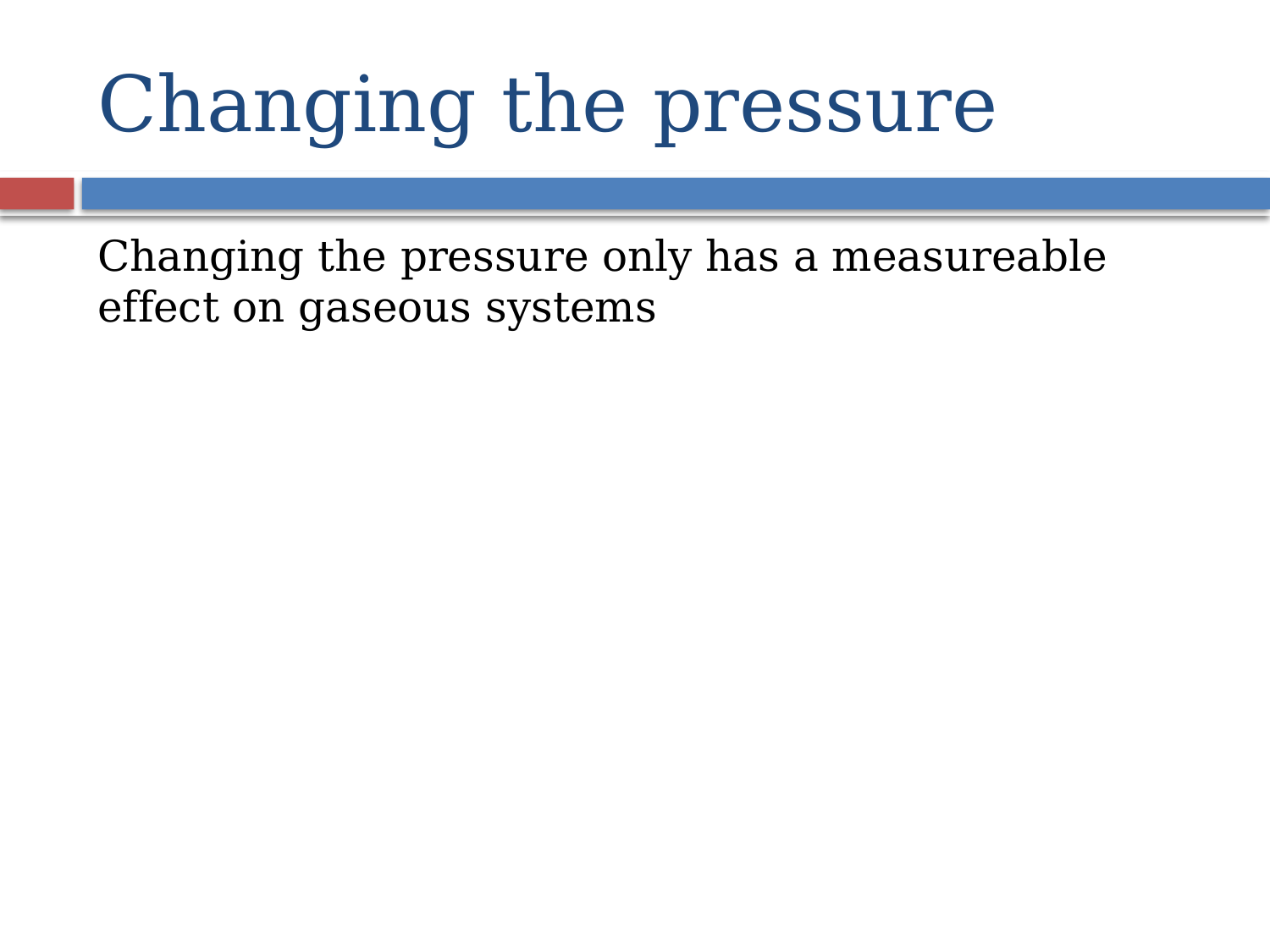

# Changing the pressure
Changing the pressure only has a measureable effect on gaseous systems